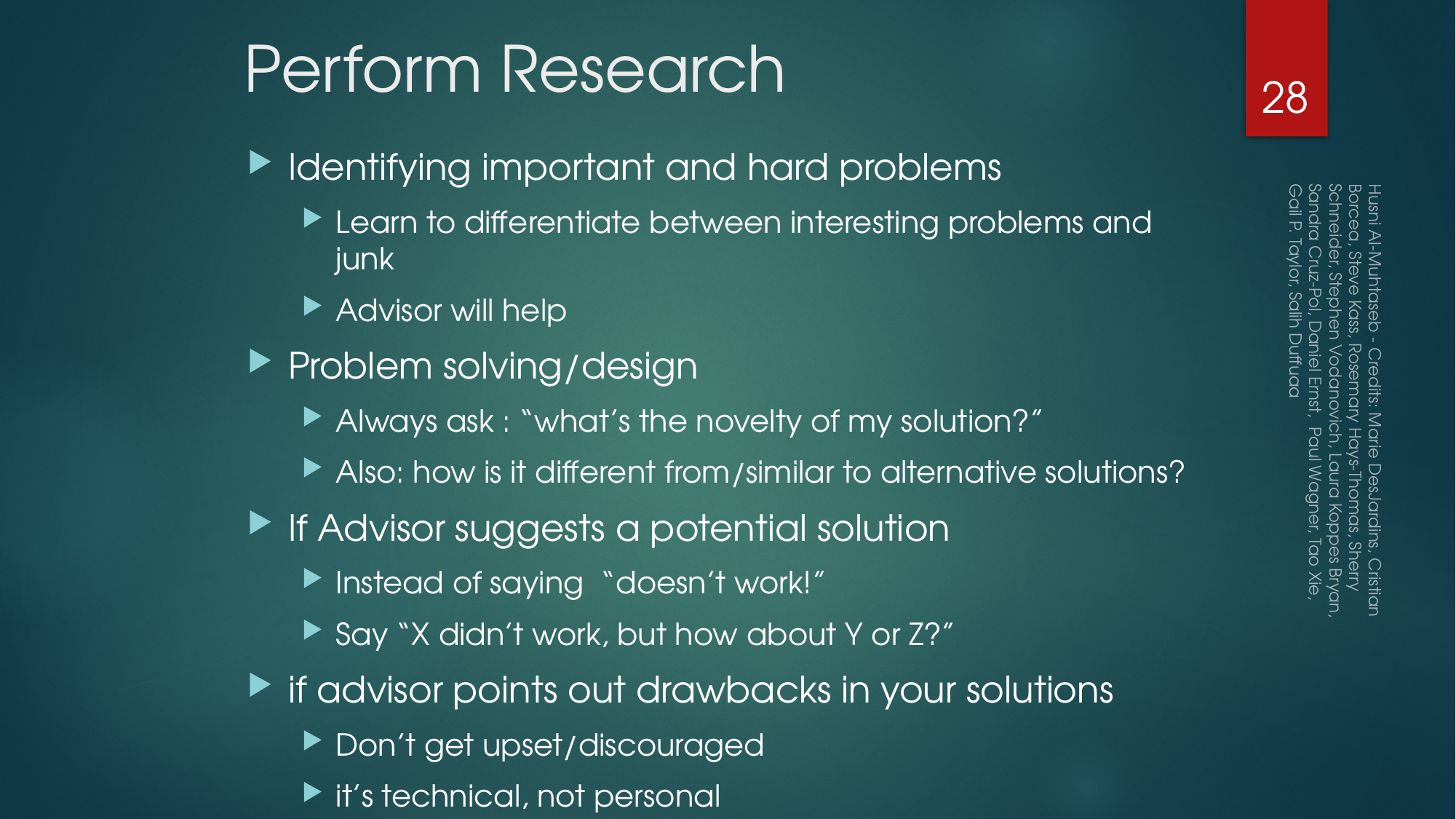

# Perform Research
28
Identifying important and hard problems
Learn to differentiate between interesting problems and junk
Advisor will help
Problem solving/design
Always ask : “what’s the novelty of my solution?”
Also: how is it different from/similar to alternative solutions?
If Advisor suggests a potential solution
Instead of saying  “doesn’t work!”
Say “X didn’t work, but how about Y or Z?”
if advisor points out drawbacks in your solutions
Don’t get upset/discouraged
it’s technical, not personal
Husni Al-Muhtaseb - Credits: Marie DesJardins, Cristian Borcea, Steve Kass, Rosemary Hays-Thomas, Sherry Schneider, Stephen Vodanovich, Laura Koppes Bryan, Sandra Cruz-Pol, Daniel Ernst,  Paul Wagner, Tao Xie, Gail P. Taylor, Salih Duffuaa